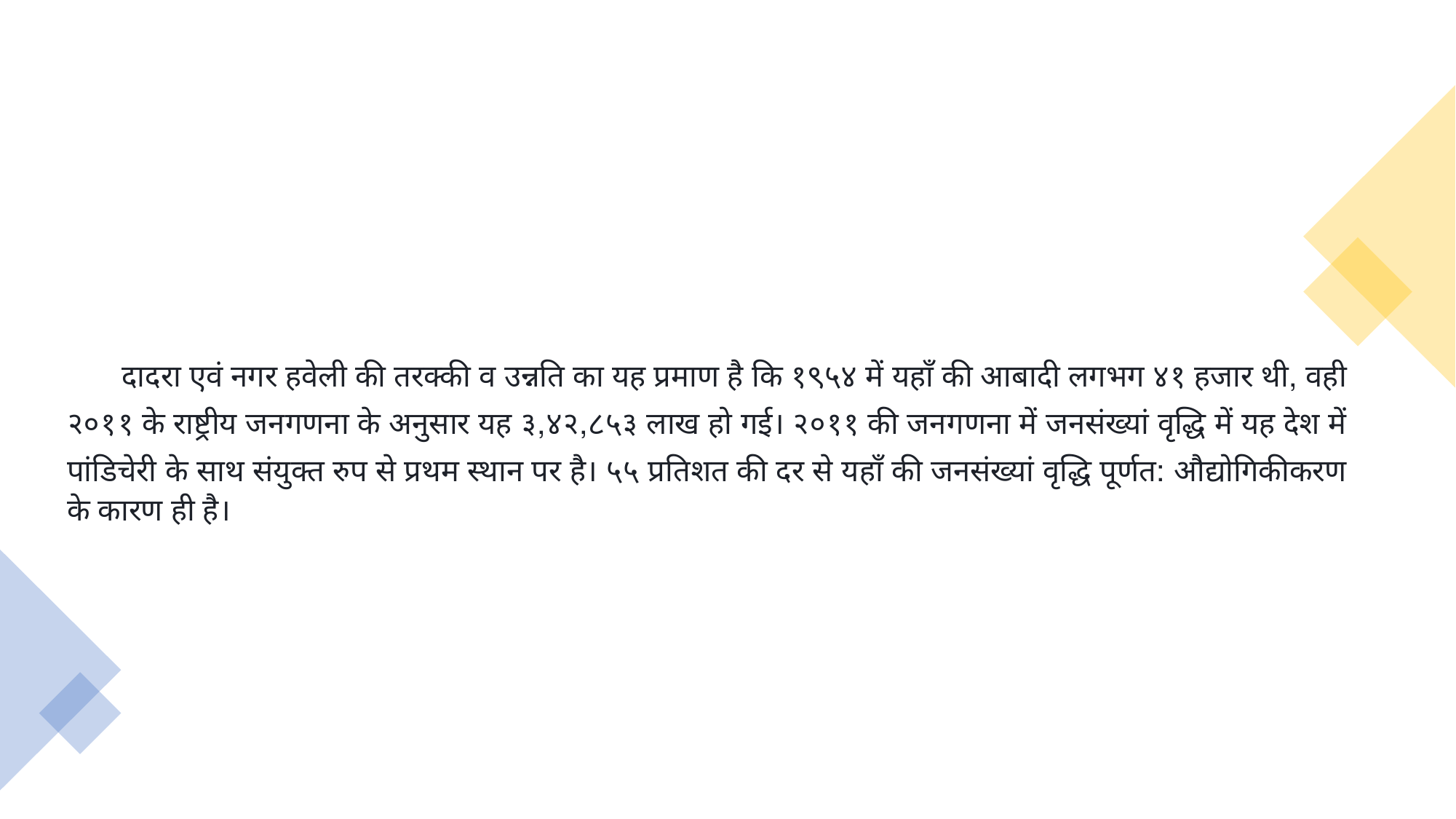

दादरा एवं नगर हवेली की तरक्की व उन्नति का यह प्रमाण है कि १९५४ में यहाँ की आबादी लगभग ४१ हजार थी, वही २०११ के राष्ट्रीय जनगणना के अनुसार यह ३,४२,८५३ लाख हो गई। २०११ की जनगणना में जनसंख्यां वृद्धि में यह देश में पांडिचेरी के साथ संयुक्त रुप से प्रथम स्थान पर है। ५५ प्रतिशत की दर से यहाँ की जनसंख्यां वृद्धि पूर्णत: औद्योगिकीकरण के कारण ही है।